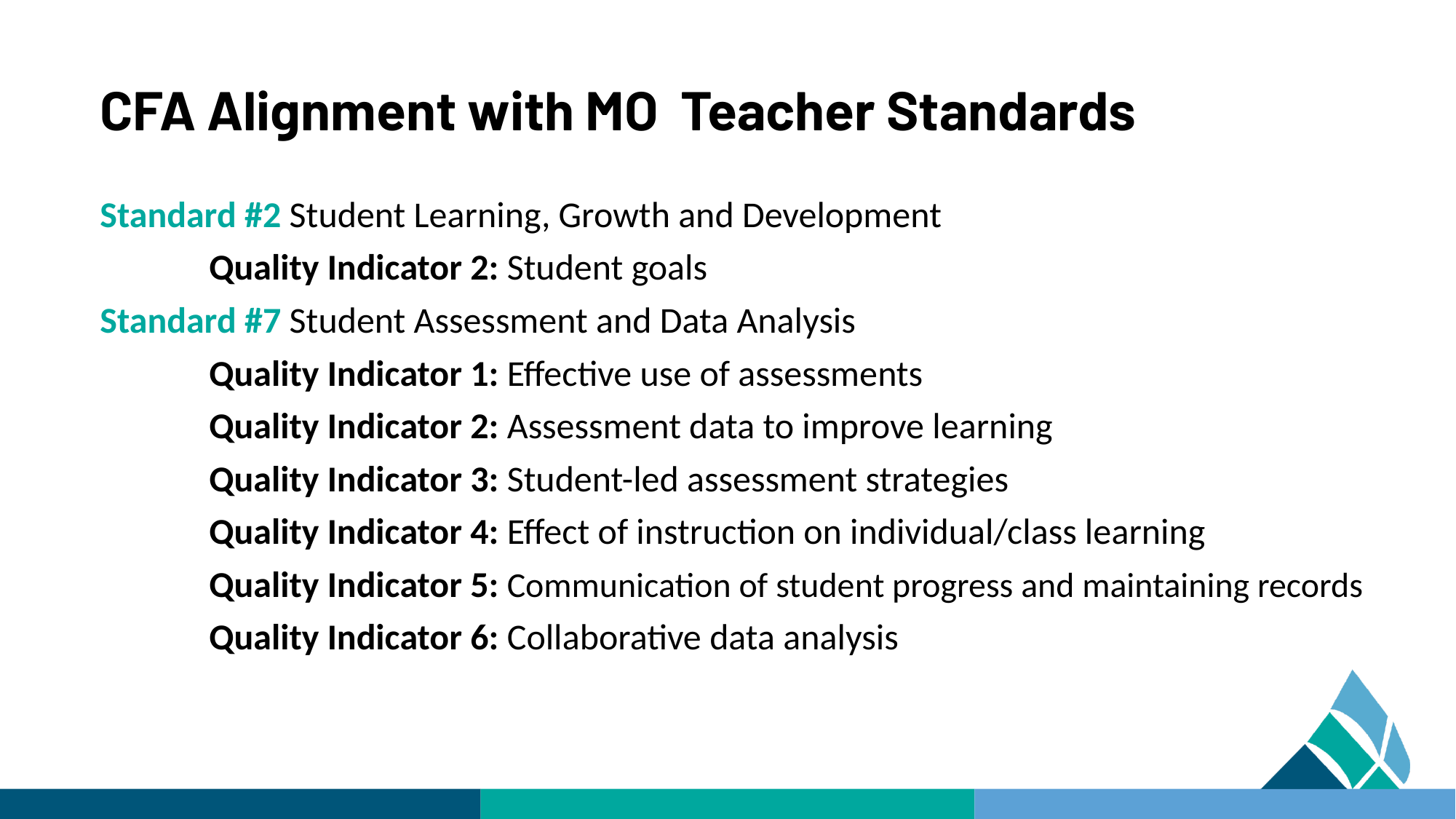

# CFA Alignment with MO  Teacher Standards
Standard #2 Student Learning, Growth and Development
	Quality Indicator 2: Student goals
Standard #7 Student Assessment and Data Analysis
	Quality Indicator 1: Effective use of assessments
	Quality Indicator 2: Assessment data to improve learning
	Quality Indicator 3: Student-led assessment strategies
	Quality Indicator 4: Effect of instruction on individual/class learning
	Quality Indicator 5: Communication of student progress and maintaining records
	Quality Indicator 6: Collaborative data analysis